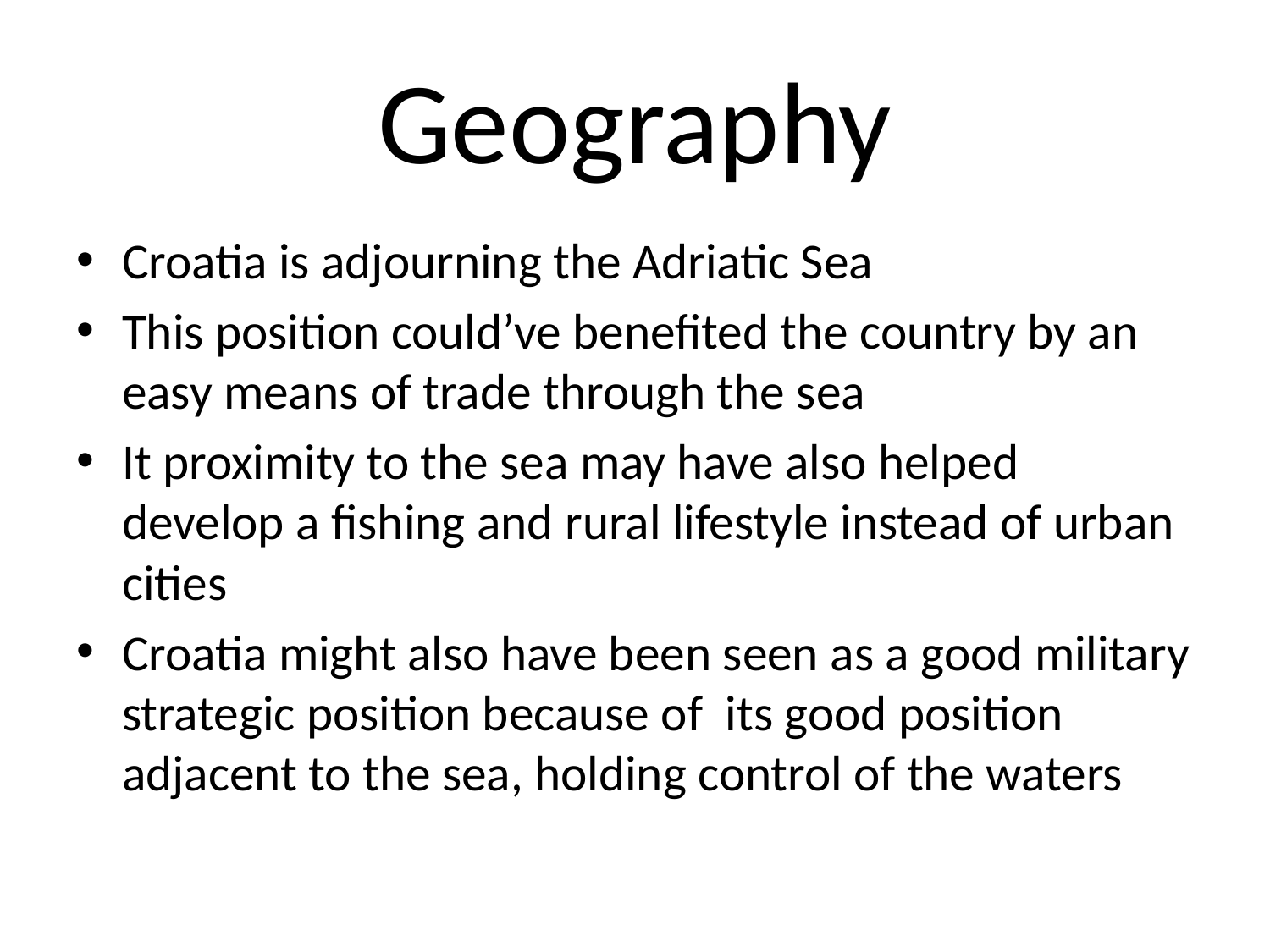

# Geography
Croatia is adjourning the Adriatic Sea
This position could’ve benefited the country by an easy means of trade through the sea
It proximity to the sea may have also helped develop a fishing and rural lifestyle instead of urban cities
Croatia might also have been seen as a good military strategic position because of  its good position adjacent to the sea, holding control of the waters